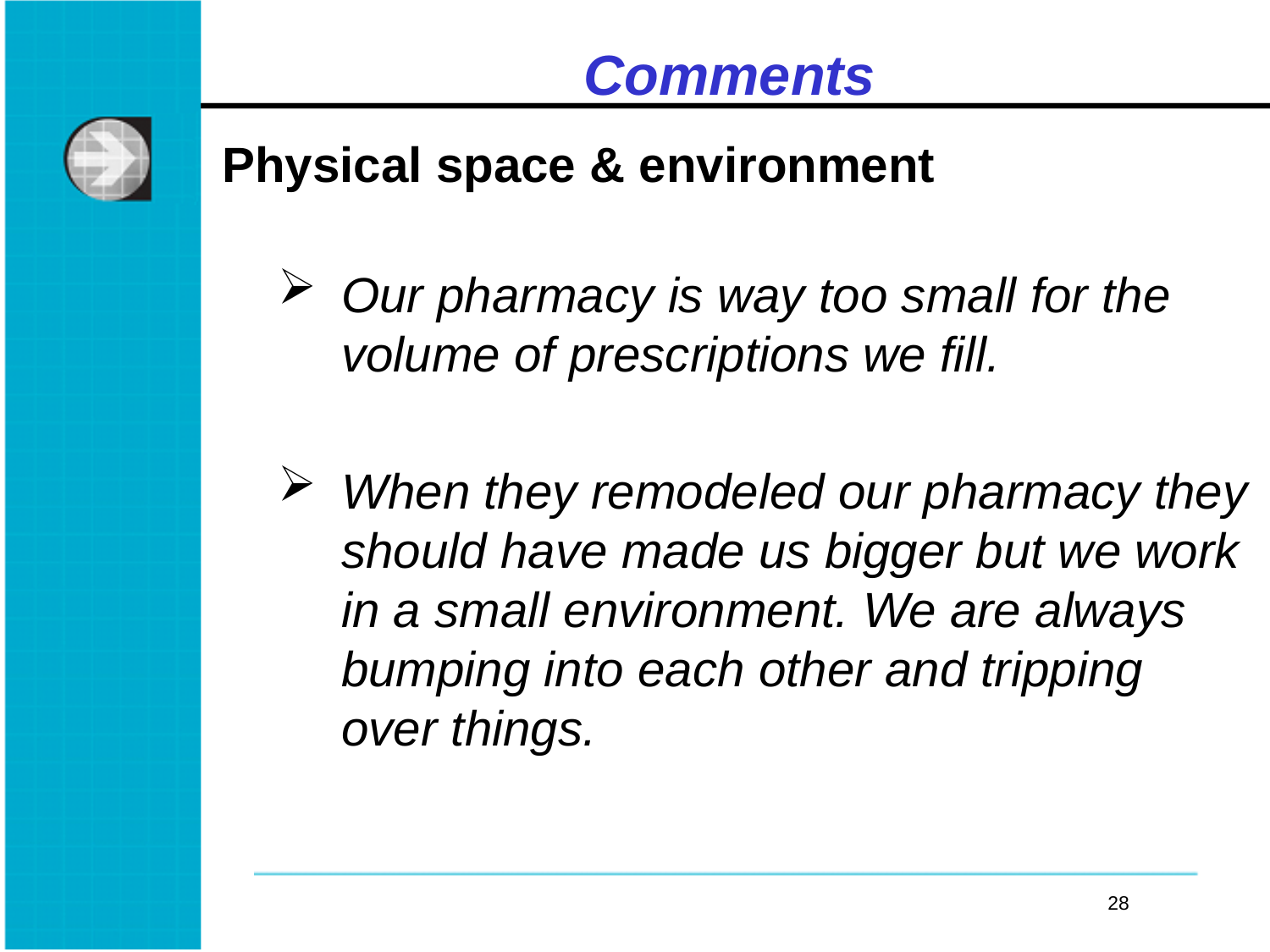

# Comments

Physical space & environment

Our pharmacy is way too small for the volume of prescriptions we fill.

When they remodeled our pharmacy they should have made us bigger but we work in a small environment. We are always bumping into each other and tripping over things.